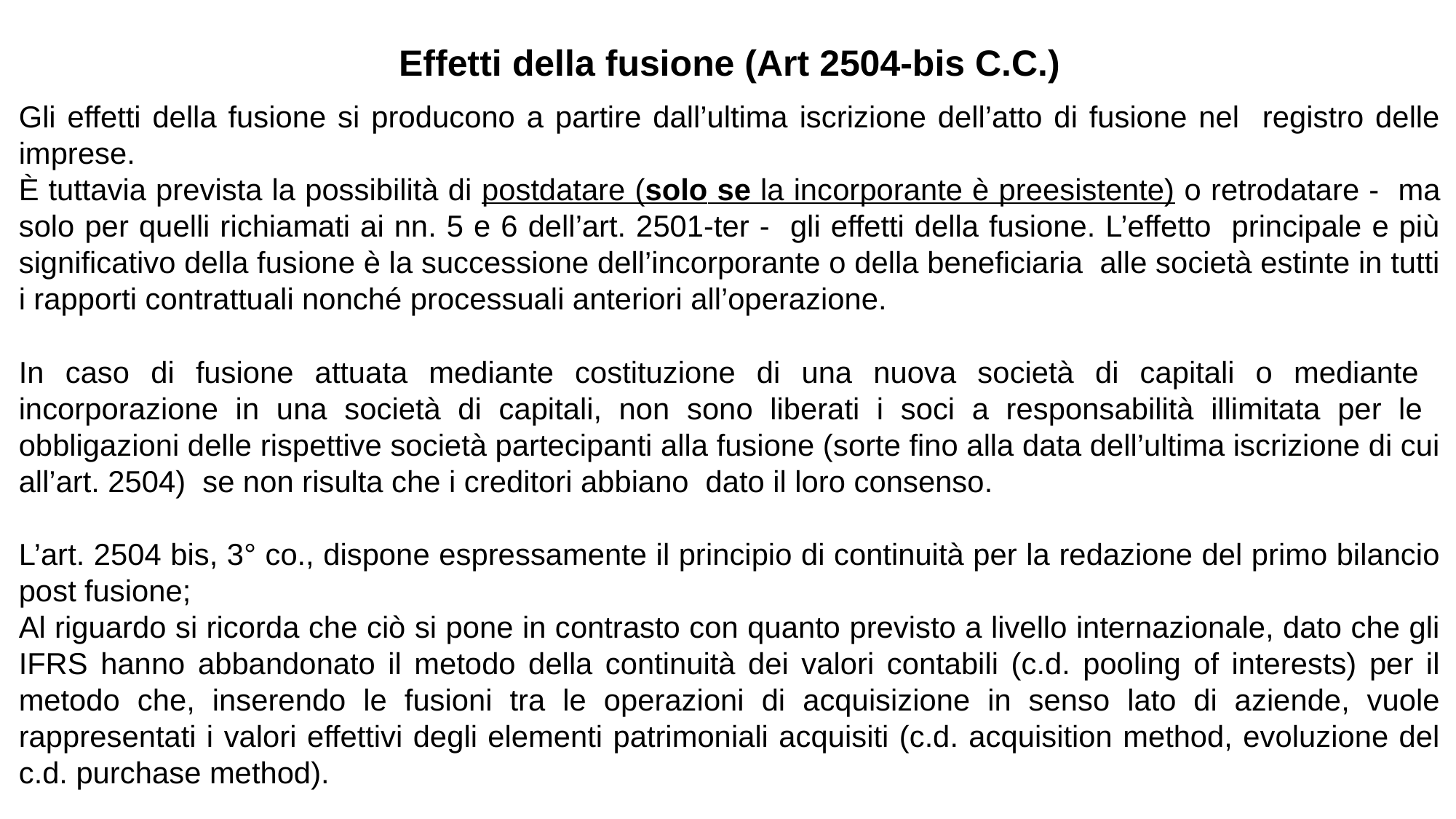

Effetti della fusione (Art 2504-bis C.C.)
Gli effetti della fusione si producono a partire dall’ultima iscrizione dell’atto di fusione nel  registro delle imprese.
È tuttavia prevista la possibilità di postdatare (solo se la incorporante è preesistente) o retrodatare -  ma solo per quelli richiamati ai nn. 5 e 6 dell’art. 2501-ter -  gli effetti della fusione. L’effetto  principale e più significativo della fusione è la successione dell’incorporante o della beneficiaria  alle società estinte in tutti i rapporti contrattuali nonché processuali anteriori all’operazione.

In caso di fusione attuata mediante costituzione di una nuova società di capitali o mediante  incorporazione in una società di capitali, non sono liberati i soci a responsabilità illimitata per le  obbligazioni delle rispettive società partecipanti alla fusione (sorte fino alla data dell’ultima iscrizione di cui all’art. 2504)  se non risulta che i creditori abbiano  dato il loro consenso.

L’art. 2504 bis, 3° co., dispone espressamente il principio di continuità per la redazione del primo bilancio post fusione;
Al riguardo si ricorda che ciò si pone in contrasto con quanto previsto a livello internazionale, dato che gli IFRS hanno abbandonato il metodo della continuità dei valori contabili (c.d. pooling of interests) per il metodo che, inserendo le fusioni tra le operazioni di acquisizione in senso lato di aziende, vuole rappresentati i valori effettivi degli elementi patrimoniali acquisiti (c.d. acquisition method, evoluzione del c.d. purchase method).